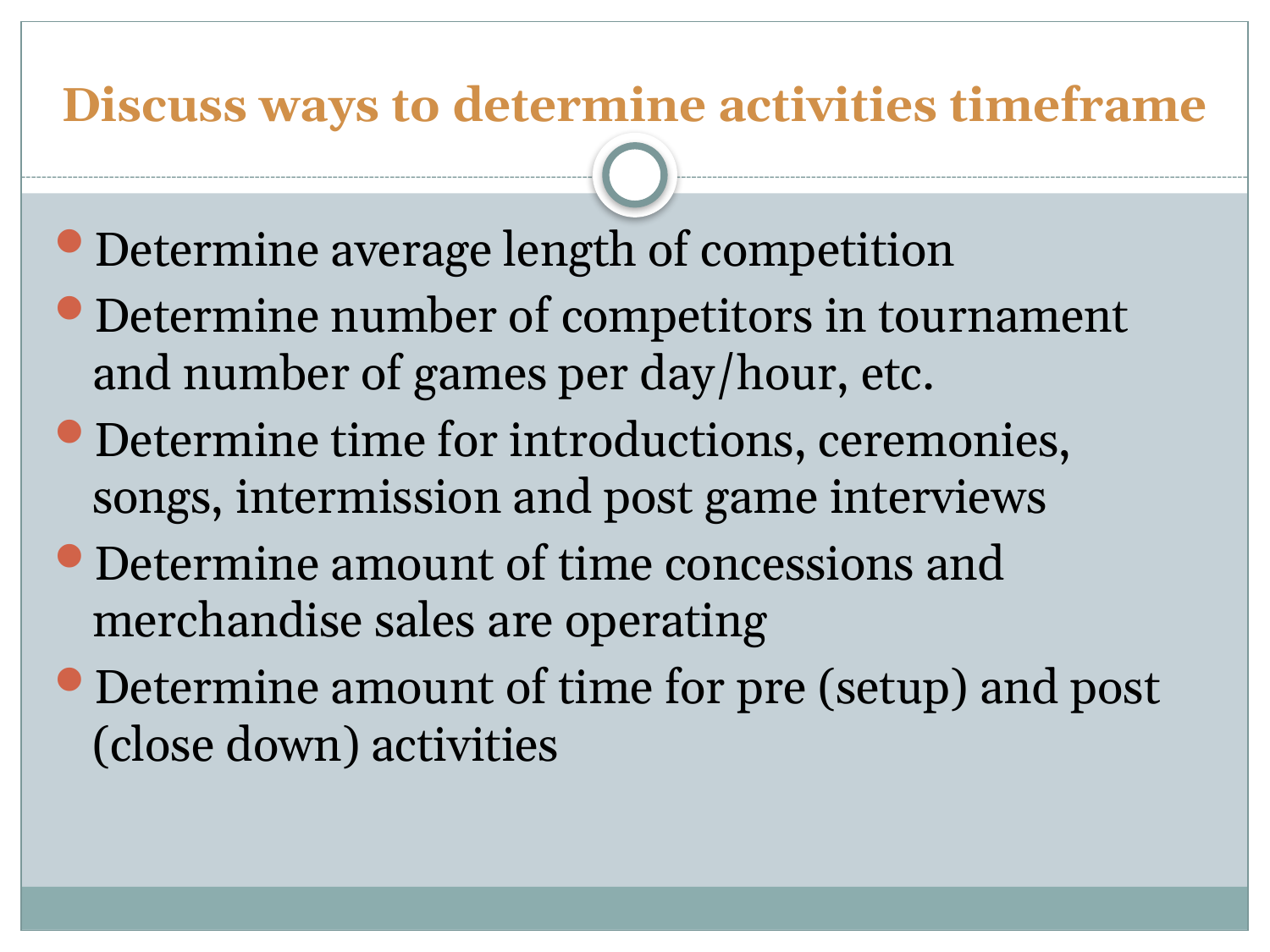

# Discuss ways to determine activities timeframe
Determine average length of competition
Determine number of competitors in tournament and number of games per day/hour, etc.
Determine time for introductions, ceremonies, songs, intermission and post game interviews
Determine amount of time concessions and merchandise sales are operating
Determine amount of time for pre (setup) and post (close down) activities